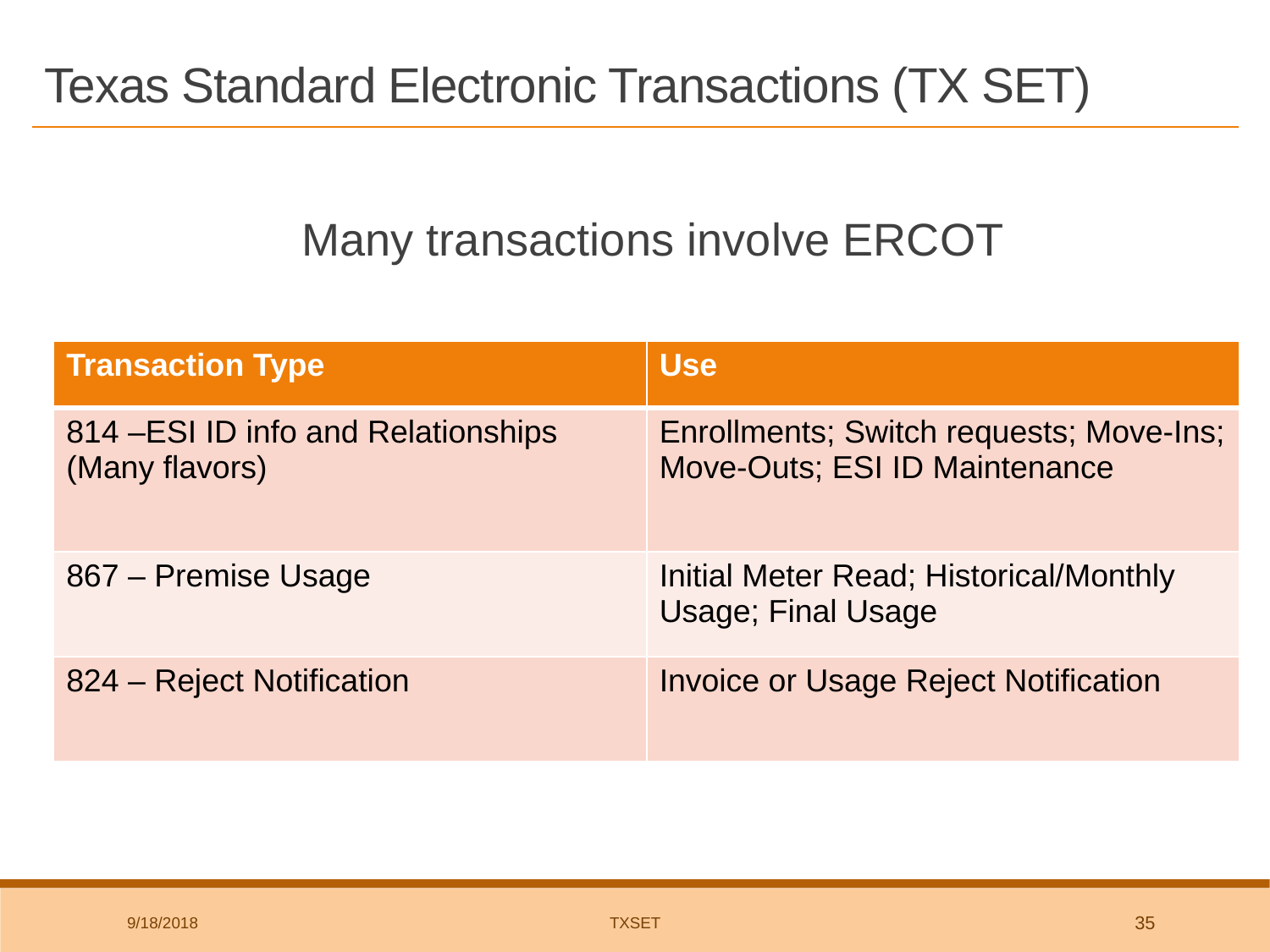

# Texas Standard Electronic Transactions (TX SET)
Many transactions involve ERCOT
| Transaction Type | Use |
| --- | --- |
| 814 –ESI ID info and Relationships (Many flavors) | Enrollments; Switch requests; Move-Ins; Move-Outs; ESI ID Maintenance |
| 867 – Premise Usage | Initial Meter Read; Historical/Monthly Usage; Final Usage |
| 824 – Reject Notification | Invoice or Usage Reject Notification |
9/18/2018
TxSET
35